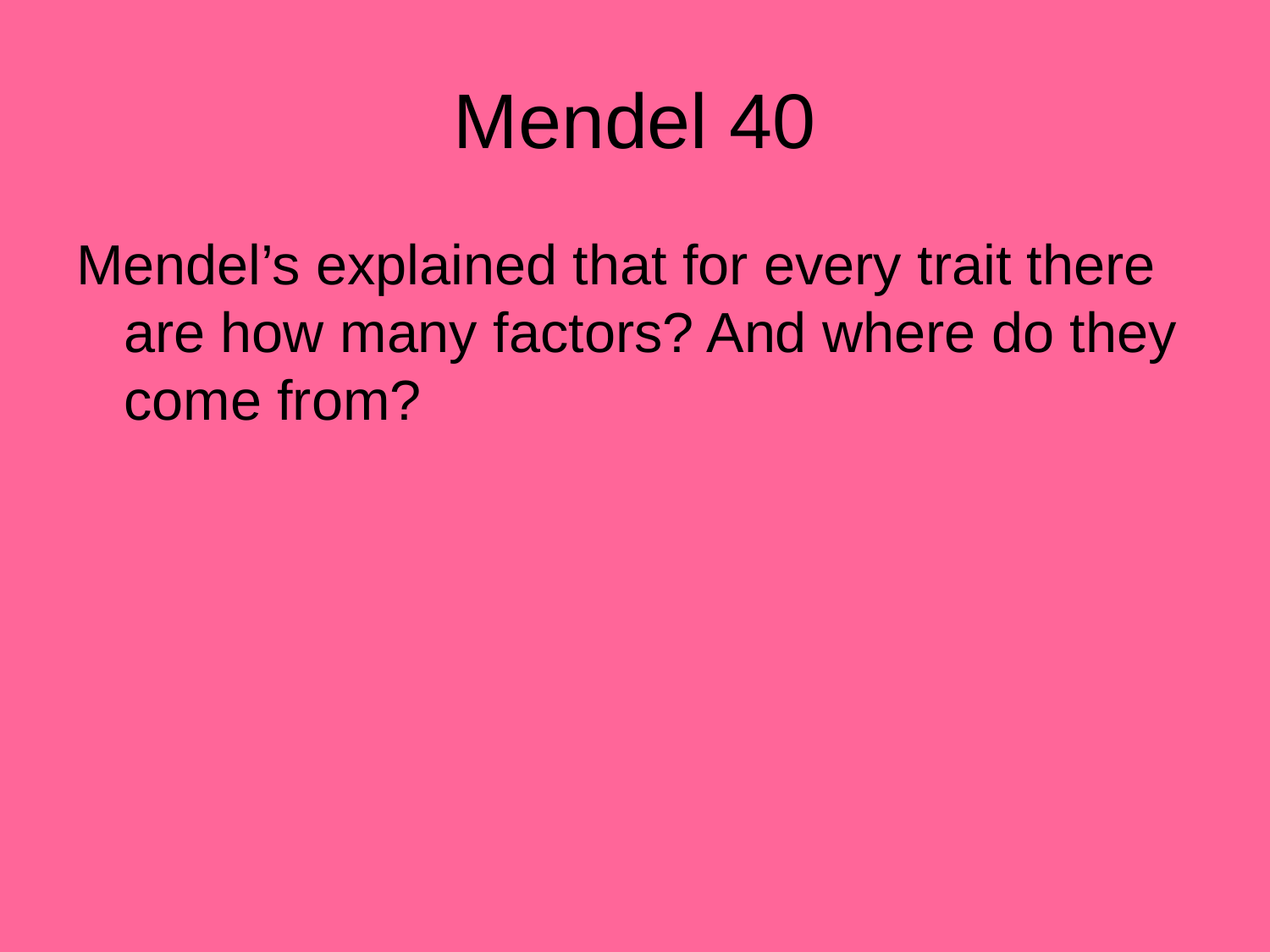

# Mendel 40
Mendel’s explained that for every trait there are how many factors? And where do they come from?